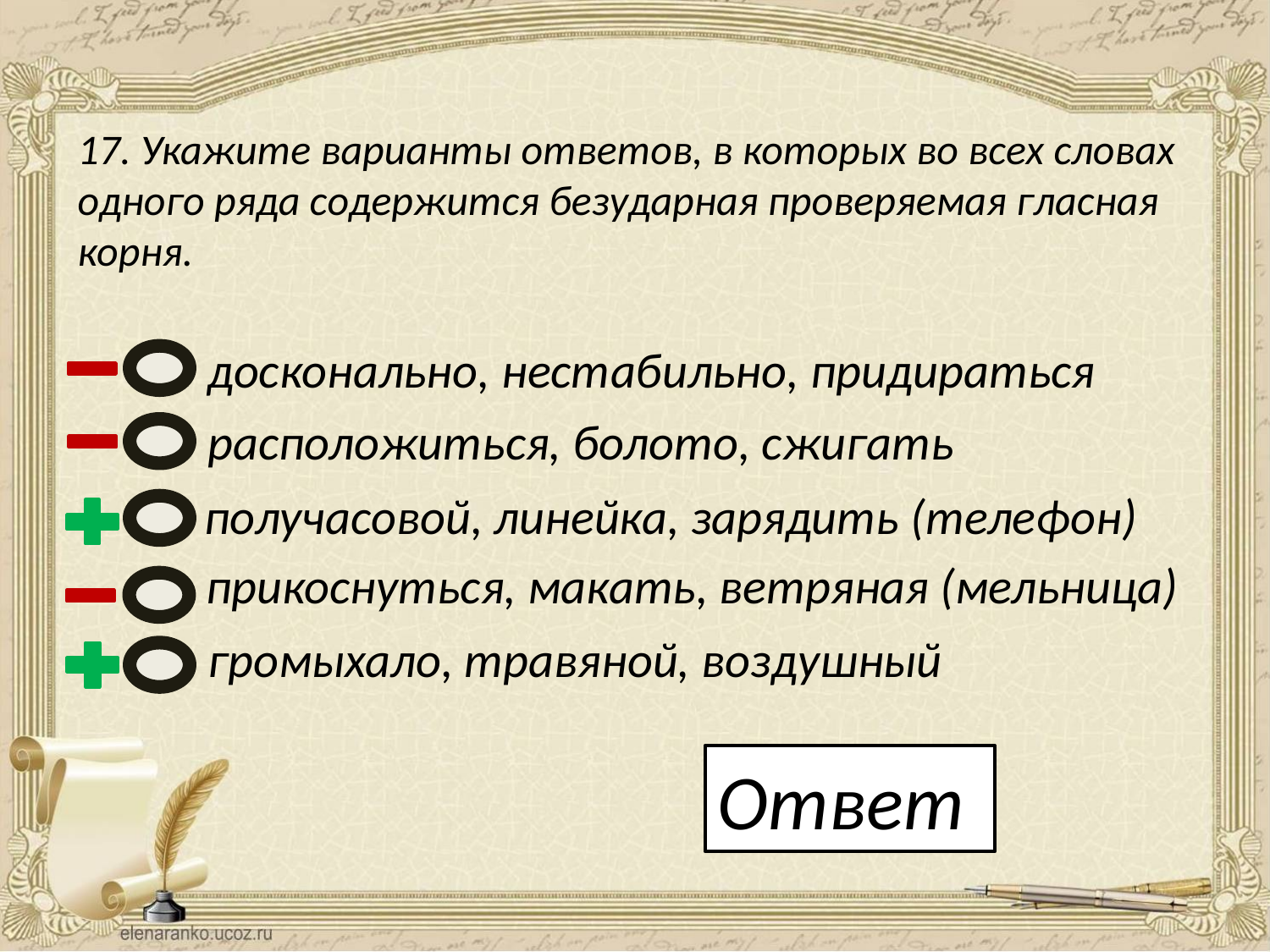

17. Укажите варианты ответов, в которых во всех словах одного ряда содержится безударная проверяемая гласная корня.
досконально, нестабильно, придираться

расположиться, болото, сжигать

получасовой, линейка, зарядить (телефон)

прикоснуться, макать, ветряная (мельница)

громыхало, травяной, воздушный

Ответ